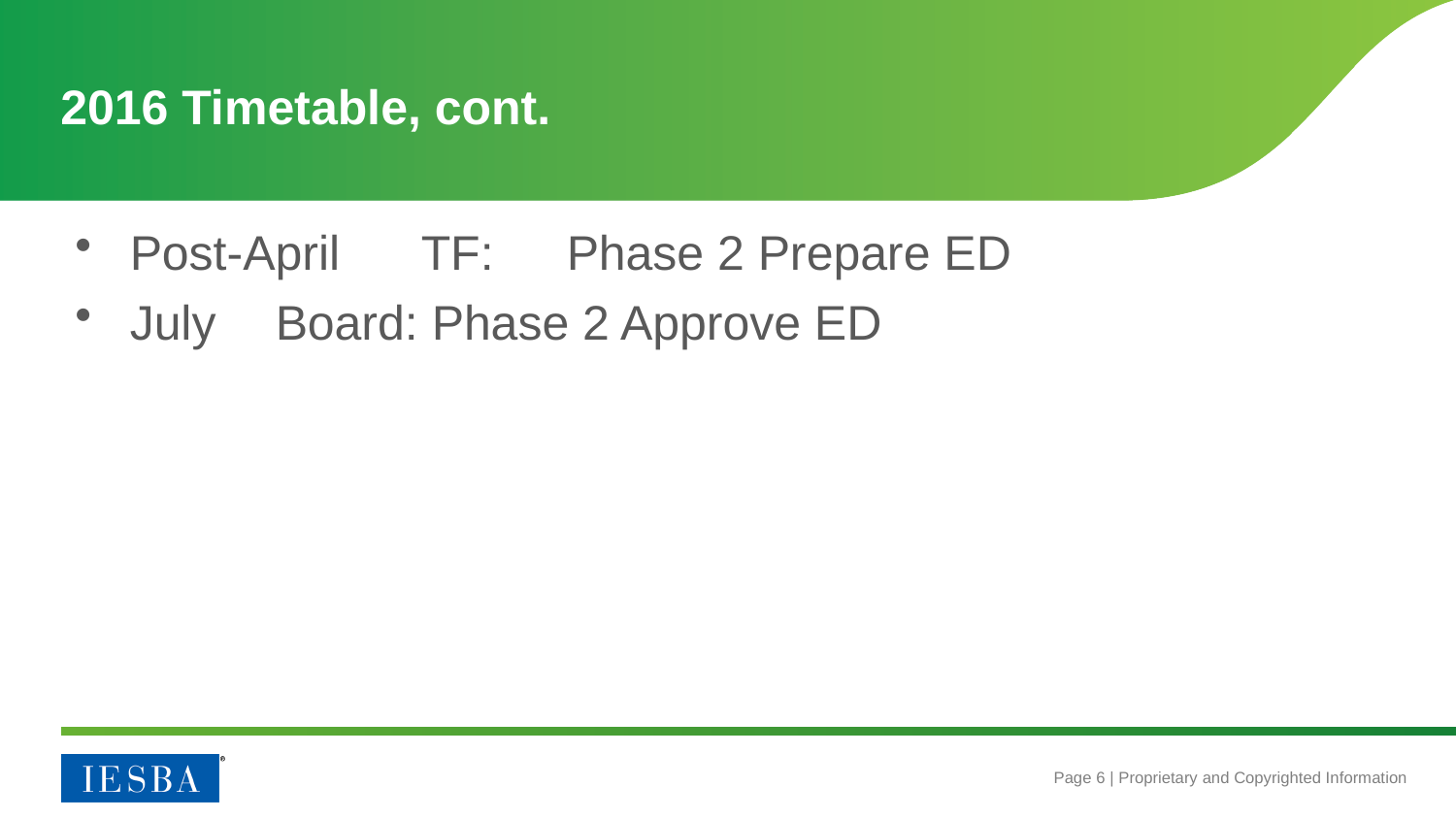

# 2016 Timetable, cont.
Post-April	TF:	Phase 2 Prepare ED
July 	Board: Phase 2 Approve ED